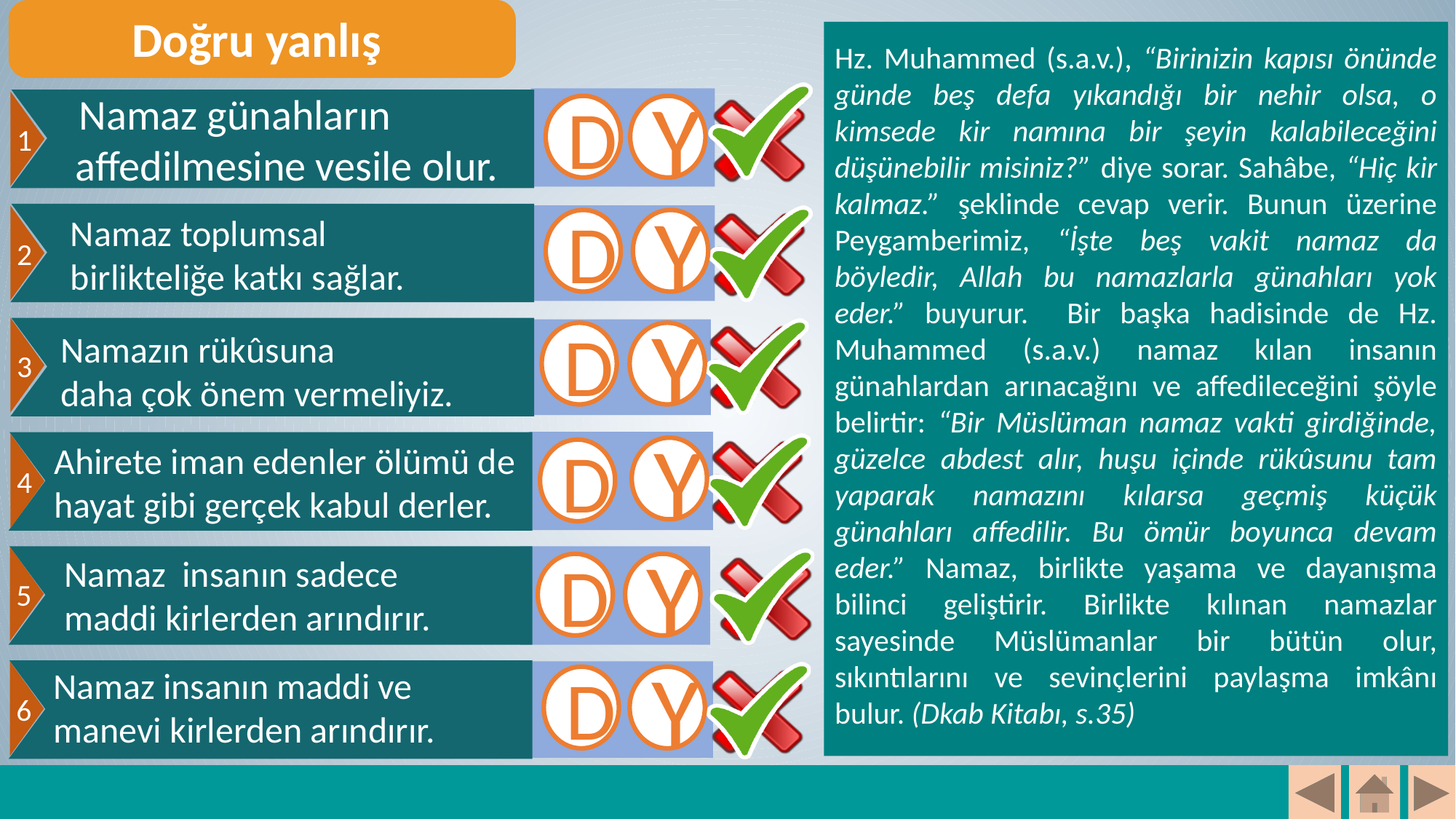

Doğru yanlış

Hz. Muhammed (s.a.v.), “Birinizin kapısı önünde günde beş defa yıkandığı bir nehir olsa, o kimsede kir namına bir şeyin kalabileceğini düşünebilir misiniz?” diye sorar. Sahâbe, “Hiç kir kalmaz.” şeklinde cevap verir. Bunun üzerine Peygamberimiz, “İşte beş vakit namaz da böyledir, Allah bu namazlarla günahları yok eder.” buyurur.  Bir başka hadisinde de Hz. Muhammed (s.a.v.) namaz kılan insanın günahlardan arınacağını ve affedileceğini şöyle belirtir: “Bir Müslüman namaz vakti girdiğinde, güzelce abdest alır, huşu içinde rükûsunu tam yaparak namazını kılarsa geçmiş küçük günahları affedilir. Bu ömür boyunca devam eder.” Namaz, birlikte yaşama ve dayanışma bilinci geliştirir. Birlikte kılınan namazlar sayesinde Müslümanlar bir bütün olur, sıkıntılarını ve sevinçlerini paylaşma imkânı bulur. (Dkab Kitabı, s.35)

      Namaz günahların
affedilmesine vesile olur.

D
Y
1

Namaz toplumsal
birlikteliğe katkı sağlar.

D
Y
2

Namazın rükûsuna
daha çok önem vermeliyiz.
D
Y
3

Ahirete iman edenler ölümü de hayat gibi gerçek kabul derler.

Y
D
4
Namaz  insanın sadece
maddi kirlerden arındırır.

D
Y
5
Namaz insanın maddi ve
manevi kirlerden arındırır.

D
Y
6